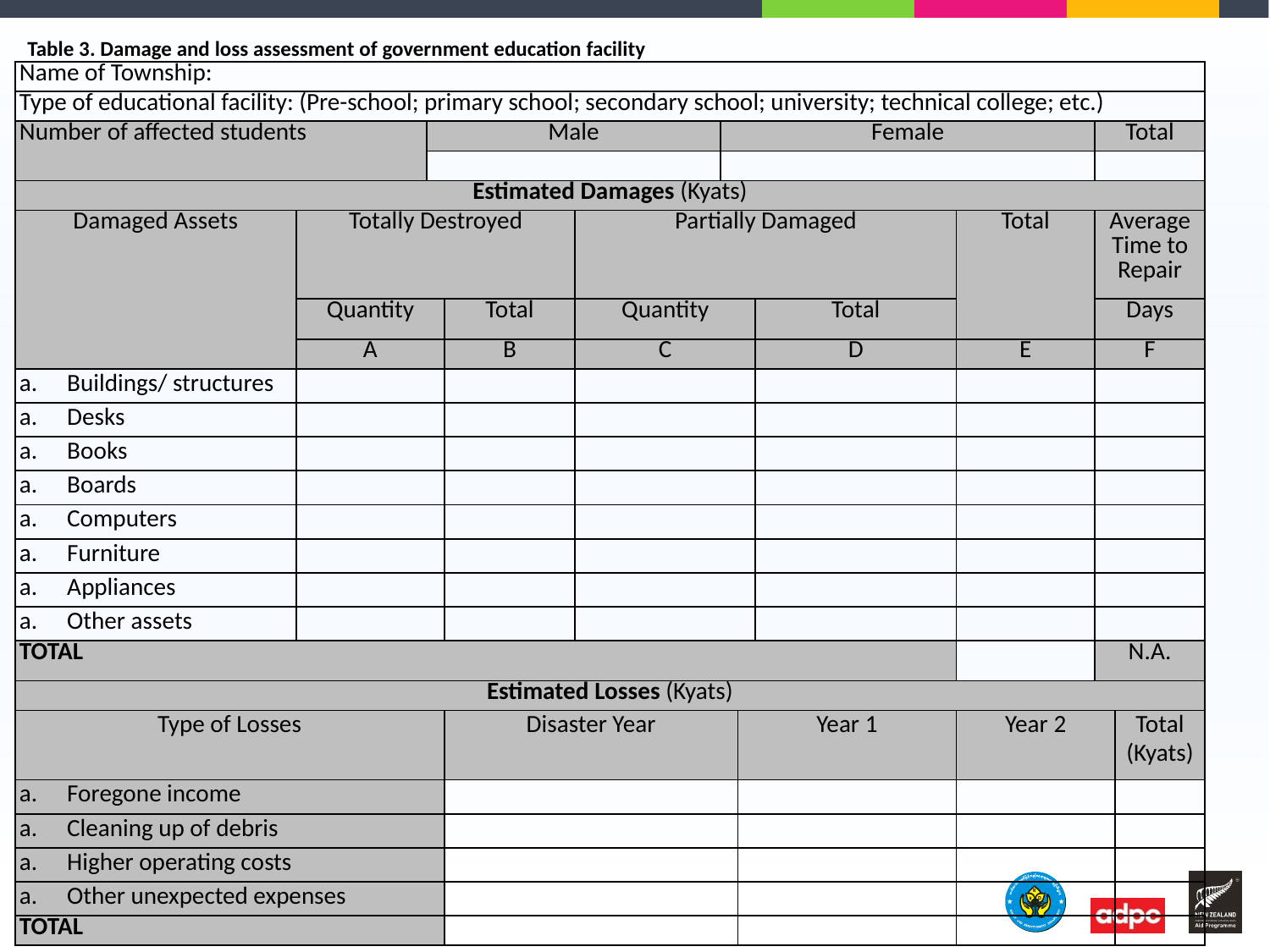

Table 3. Damage and loss assessment of government education facility
| Name of Township: |  |  |  |  |  |  |  |  |  |  |
| --- | --- | --- | --- | --- | --- | --- | --- | --- | --- | --- |
| Type of educational facility: (Pre-school; primary school; secondary school; university; technical college; etc.) |  |  |  |  |  |  |  |  |  |  |
| Number of affected students |  | Male |  |  | Female |  |  |  | Total |  |
|  |  |  |  |  |  |  |  |  |  |  |
| Estimated Damages (Kyats) |  |  |  |  |  |  |  |  |  |  |
| Damaged Assets | Totally Destroyed |  |  | Partially Damaged |  |  |  | Total | Average Time to Repair |  |
|  | Quantity |  | Total | Quantity |  |  | Total |  | Days |  |
|  | A |  | B | C |  |  | D | E | F |  |
| Buildings/ structures |  |  |  |  |  |  |  |  |  |  |
| Desks |  |  |  |  |  |  |  |  |  |  |
| Books |  |  |  |  |  |  |  |  |  |  |
| Boards |  |  |  |  |  |  |  |  |  |  |
| Computers |  |  |  |  |  |  |  |  |  |  |
| Furniture |  |  |  |  |  |  |  |  |  |  |
| Appliances |  |  |  |  |  |  |  |  |  |  |
| Other assets |  |  |  |  |  |  |  |  |  |  |
| TOTAL |  |  |  |  |  |  |  |  | N.A. |  |
| Estimated Losses (Kyats) |  |  |  |  |  |  |  |  |  |  |
| Type of Losses |  |  | Disaster Year |  |  | Year 1 |  | Year 2 |  | Total (Kyats) |
| Foregone income |  |  |  |  |  |  |  |  |  |  |
| Cleaning up of debris |  |  |  |  |  |  |  |  |  |  |
| Higher operating costs |  |  |  |  |  |  |  |  |  |  |
| Other unexpected expenses |  |  |  |  |  |  |  |  |  |  |
| TOTAL |  |  |  |  |  |  |  |  |  |  |